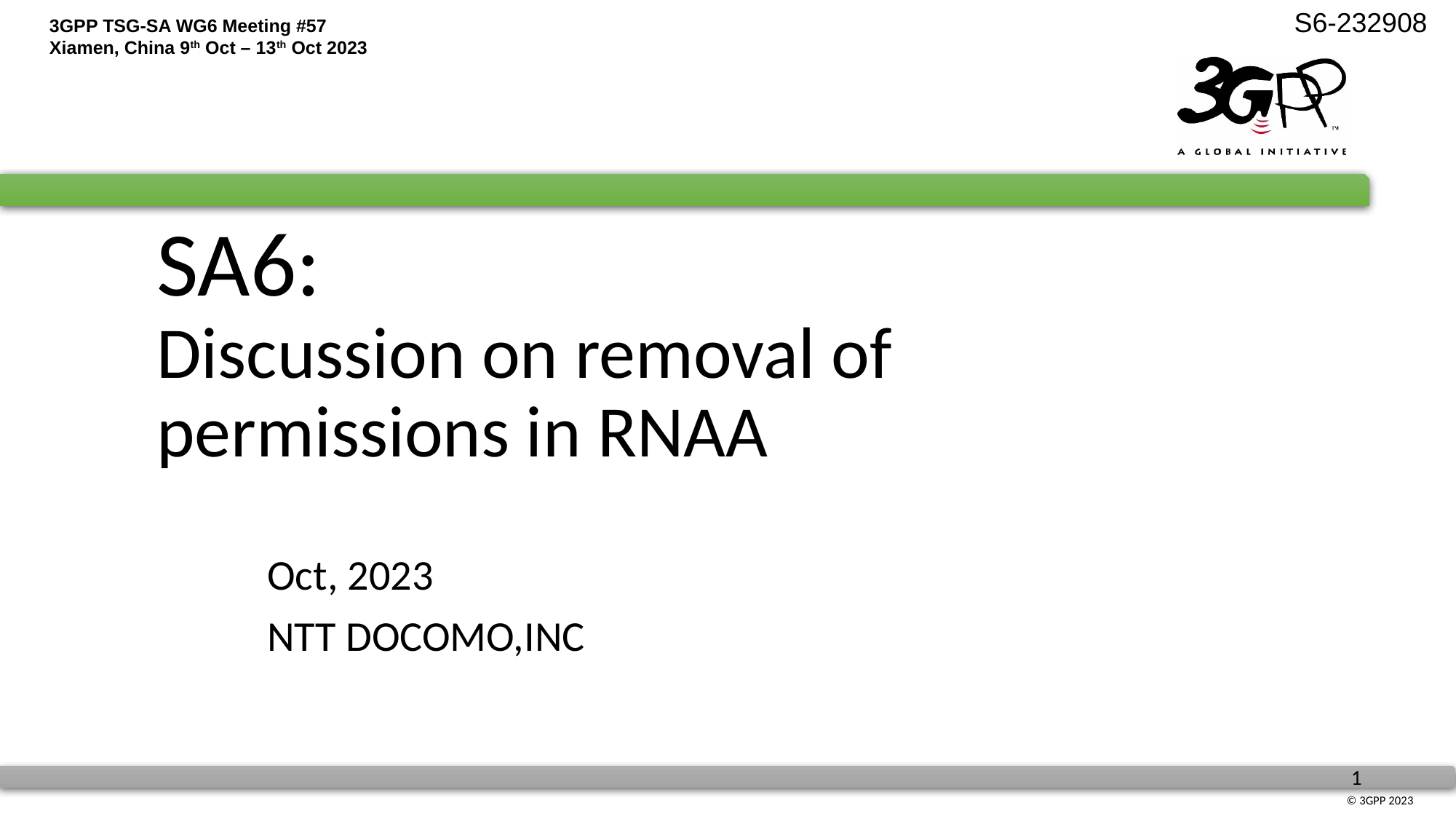

S6-232908
# SA6: Discussion on removal of permissions in RNAA
Oct, 2023
NTT DOCOMO,INC